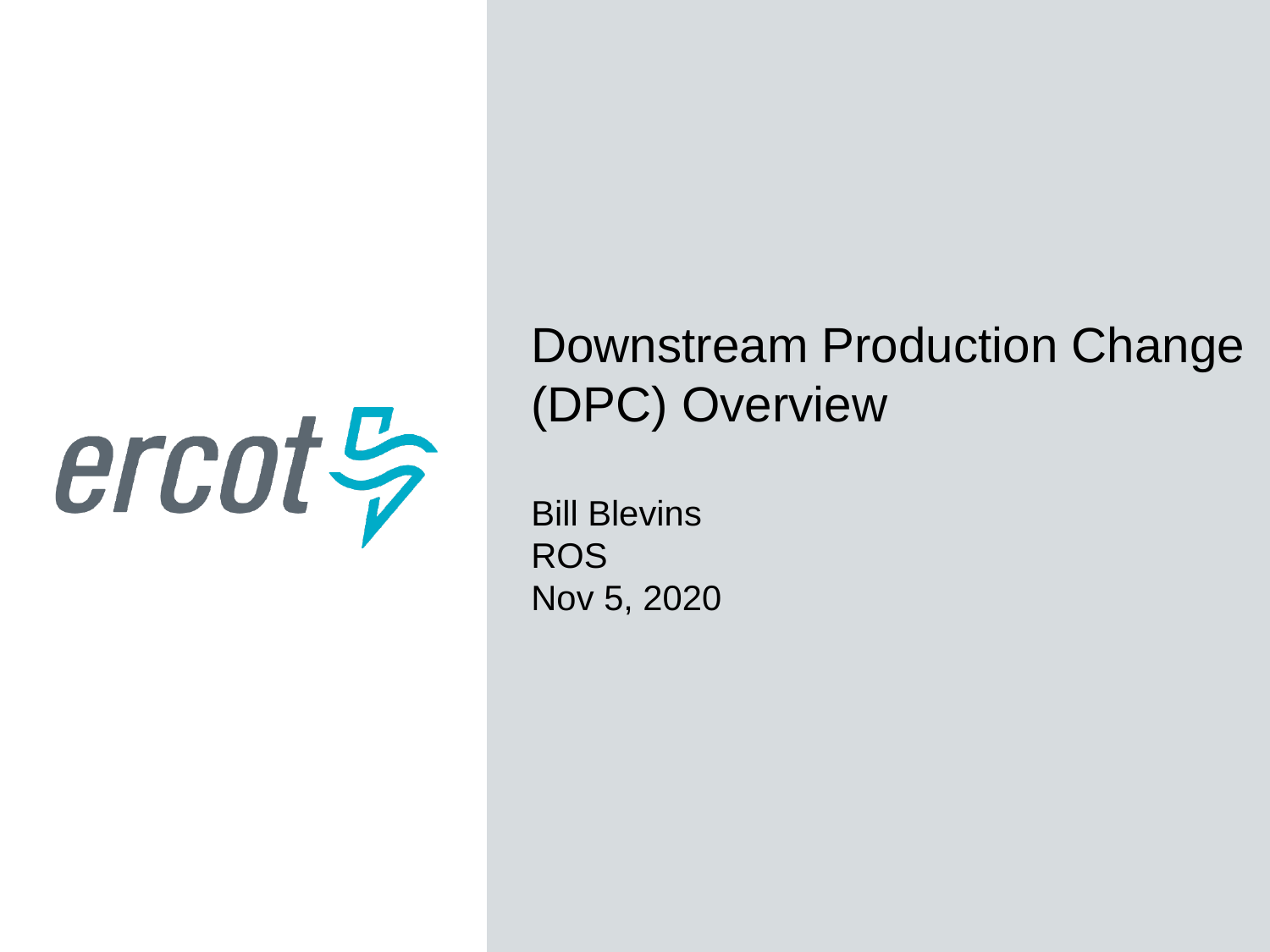

Downstream Production Change (DPC) Overview

Bill Blevins
ROS
Nov 5, 2020